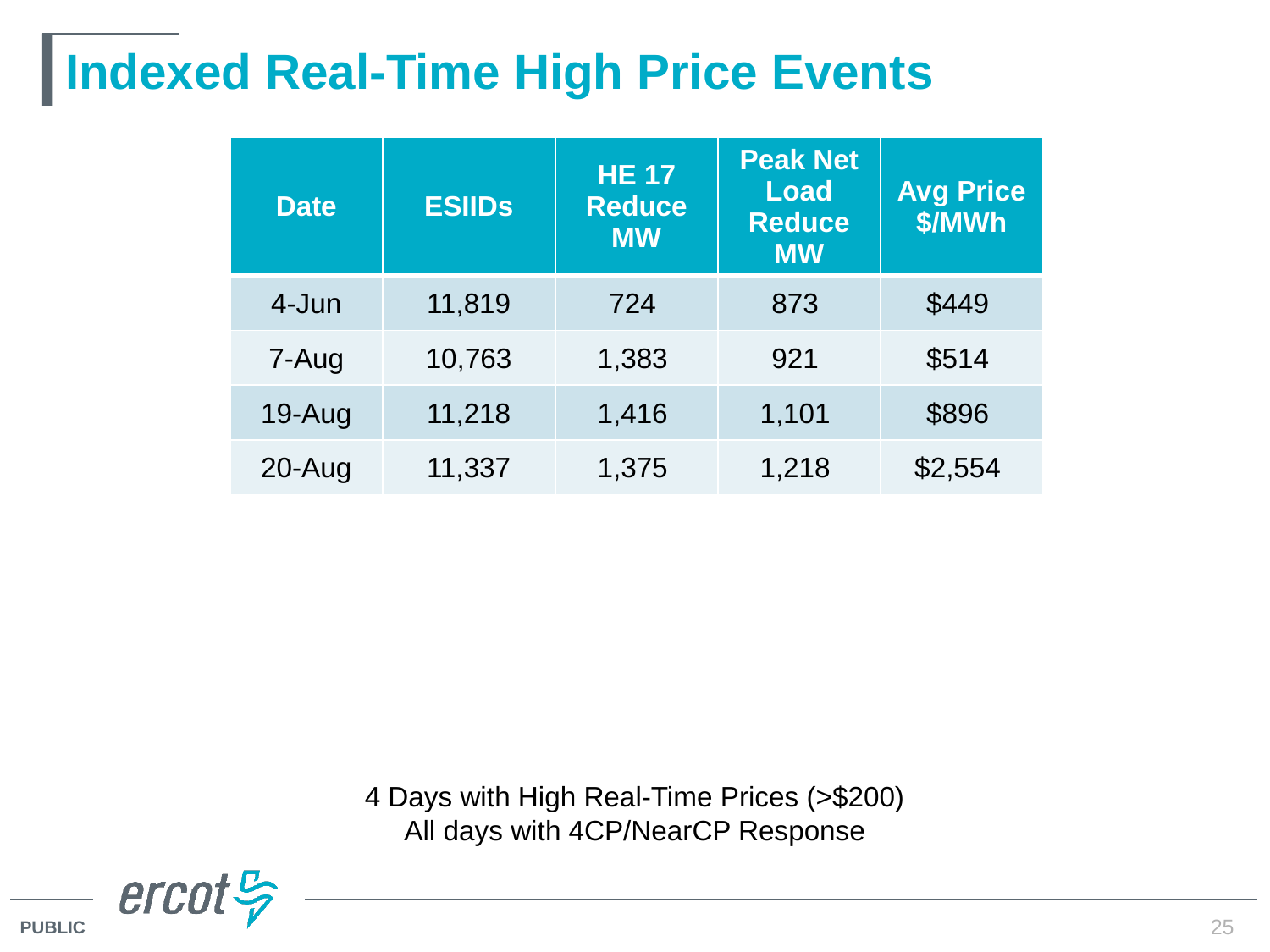

# Indexed Real-Time High Price Events
| Date | ESIIDs | HE 17 Reduce MW | Peak Net Load Reduce MW | Avg Price $/MWh |
| --- | --- | --- | --- | --- |
| 4-Jun | 11,819 | 724 | 873 | $449 |
| 7-Aug | 10,763 | 1,383 | 921 | $514 |
| 19-Aug | 11,218 | 1,416 | 1,101 | $896 |
| 20-Aug | 11,337 | 1,375 | 1,218 | $2,554 |
4 Days with High Real-Time Prices (>$200)
All days with 4CP/NearCP Response
25